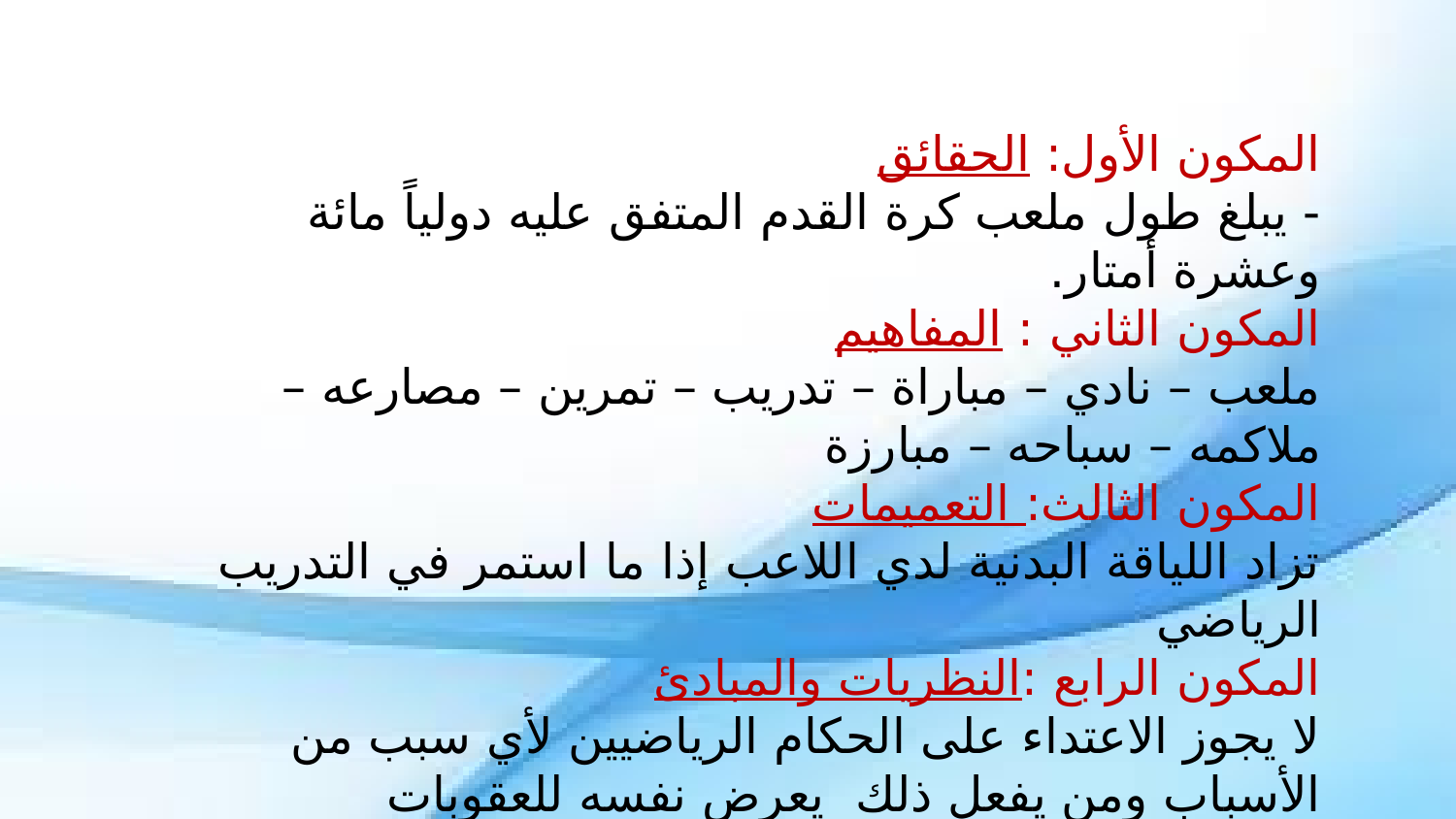

المكون الأول: الحقائق
- يبلغ طول ملعب كرة القدم المتفق عليه دولياً مائة وعشرة أمتار.
المكون الثاني : المفاهيم
ملعب – نادي – مباراة – تدريب – تمرين – مصارعه – ملاكمه – سباحه – مبارزة
المكون الثالث: التعميمات
تزاد اللياقة البدنية لدي اللاعب إذا ما استمر في التدريب الرياضي
المكون الرابع :النظريات والمبادئ
لا يجوز الاعتداء على الحكام الرياضيين لأي سبب من الأسباب ومن يفعل ذلك  يعرض نفسه للعقوبات المنصوص عليها في لوائح الاتحاد الدولي الرياضي